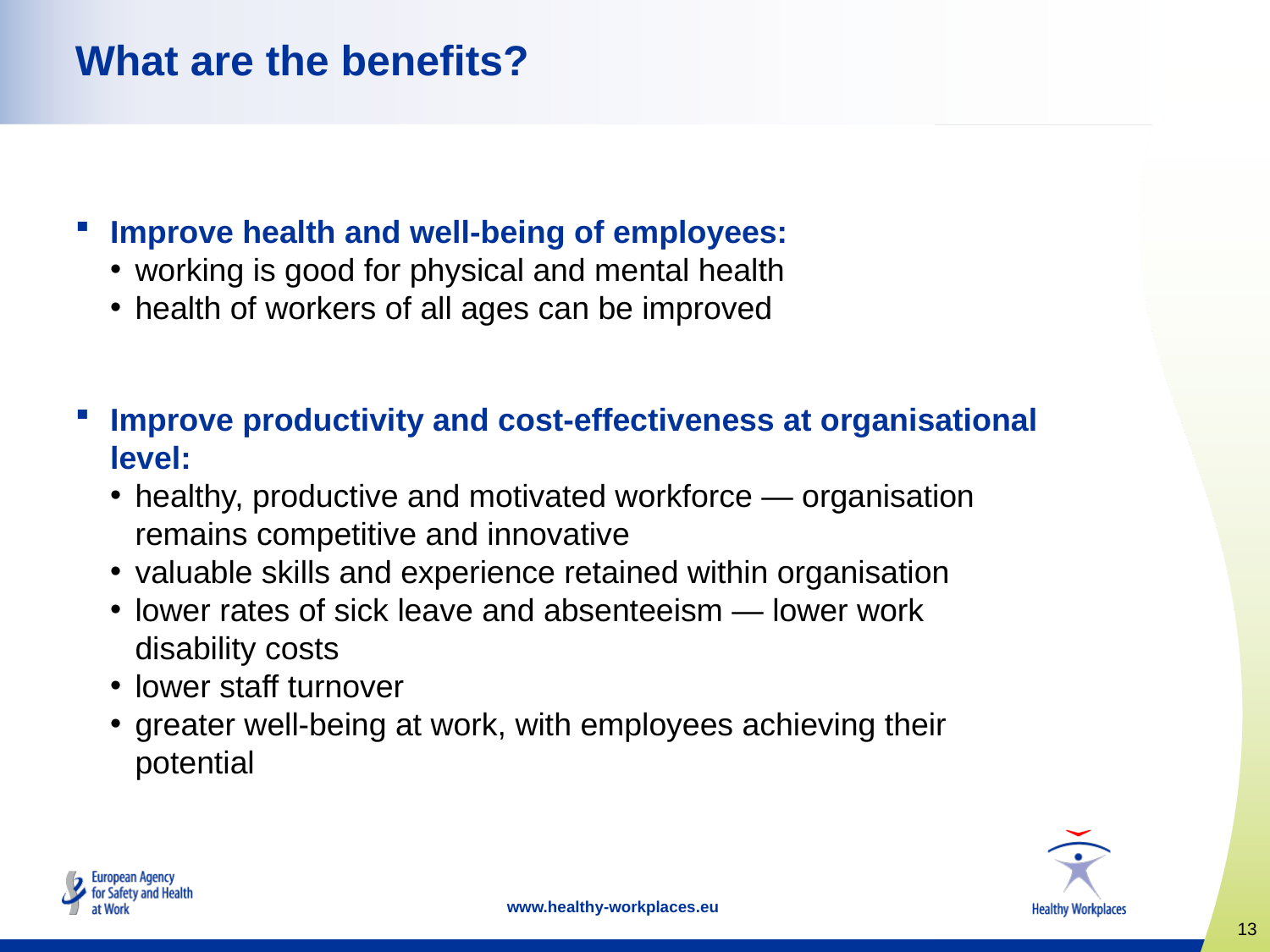

# What are the benefits?
Improve health and well-being of employees:
working is good for physical and mental health
health of workers of all ages can be improved

Improve productivity and cost-effectiveness at organisational level:
healthy, productive and motivated workforce — organisation remains competitive and innovative
valuable skills and experience retained within organisation
lower rates of sick leave and absenteeism — lower work disability costs
lower staff turnover
greater well-being at work, with employees achieving their potential